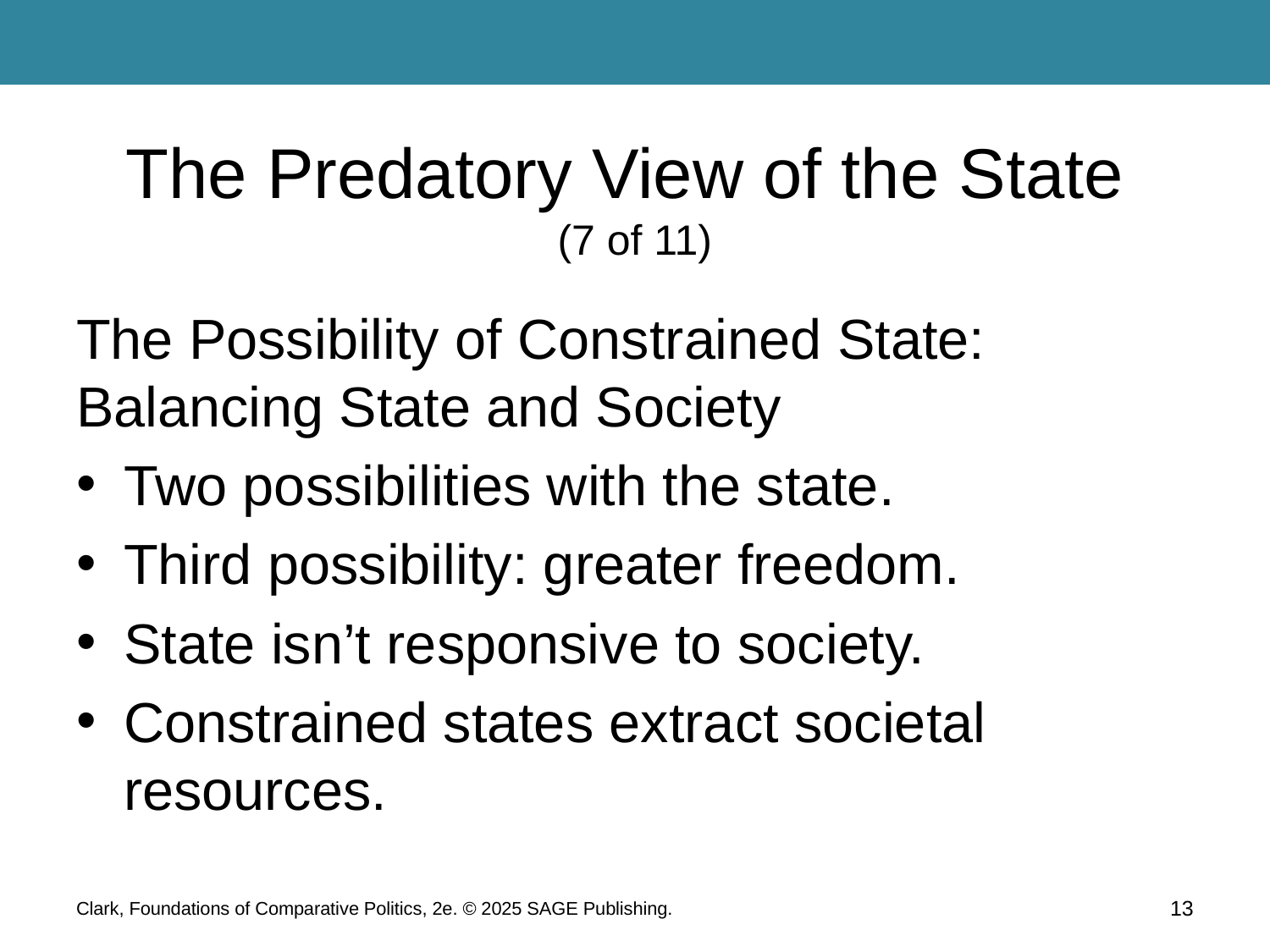

# The Predatory View of the State (7 of 11)
The Possibility of Constrained State: Balancing State and Society
Two possibilities with the state.
Third possibility: greater freedom.
State isn’t responsive to society.
Constrained states extract societal resources.
Clark, Foundations of Comparative Politics, 2e. © 2025 SAGE Publishing.
13